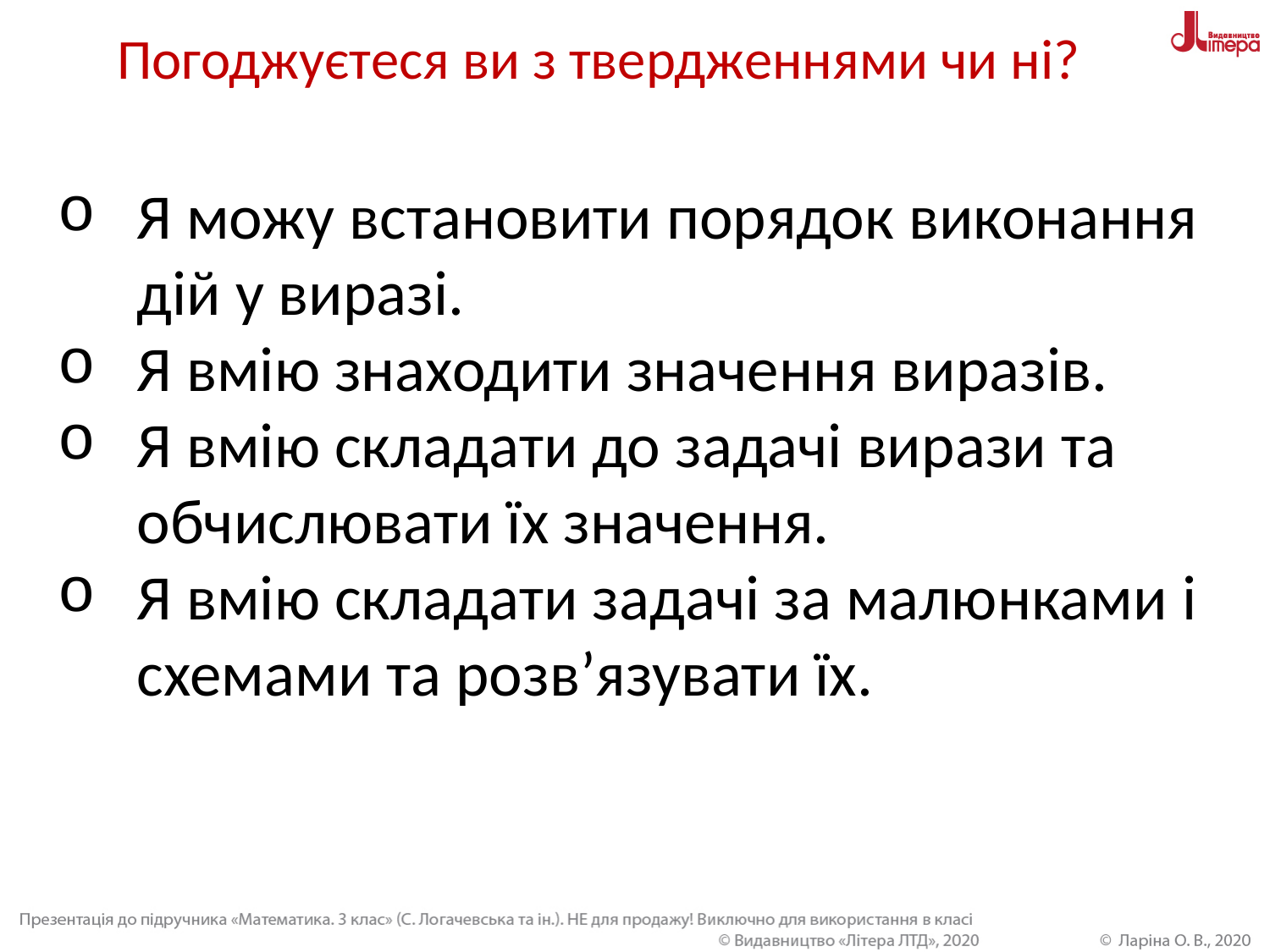

Погоджуєтеся ви з твердженнями чи ні?
Я можу встановити порядок виконання дій у виразі.
Я вмію знаходити значення виразів.
Я вмію складати до задачі вирази та обчислювати їх значення.
Я вмію складати задачі за малюнками і схемами та розв’язувати їх.